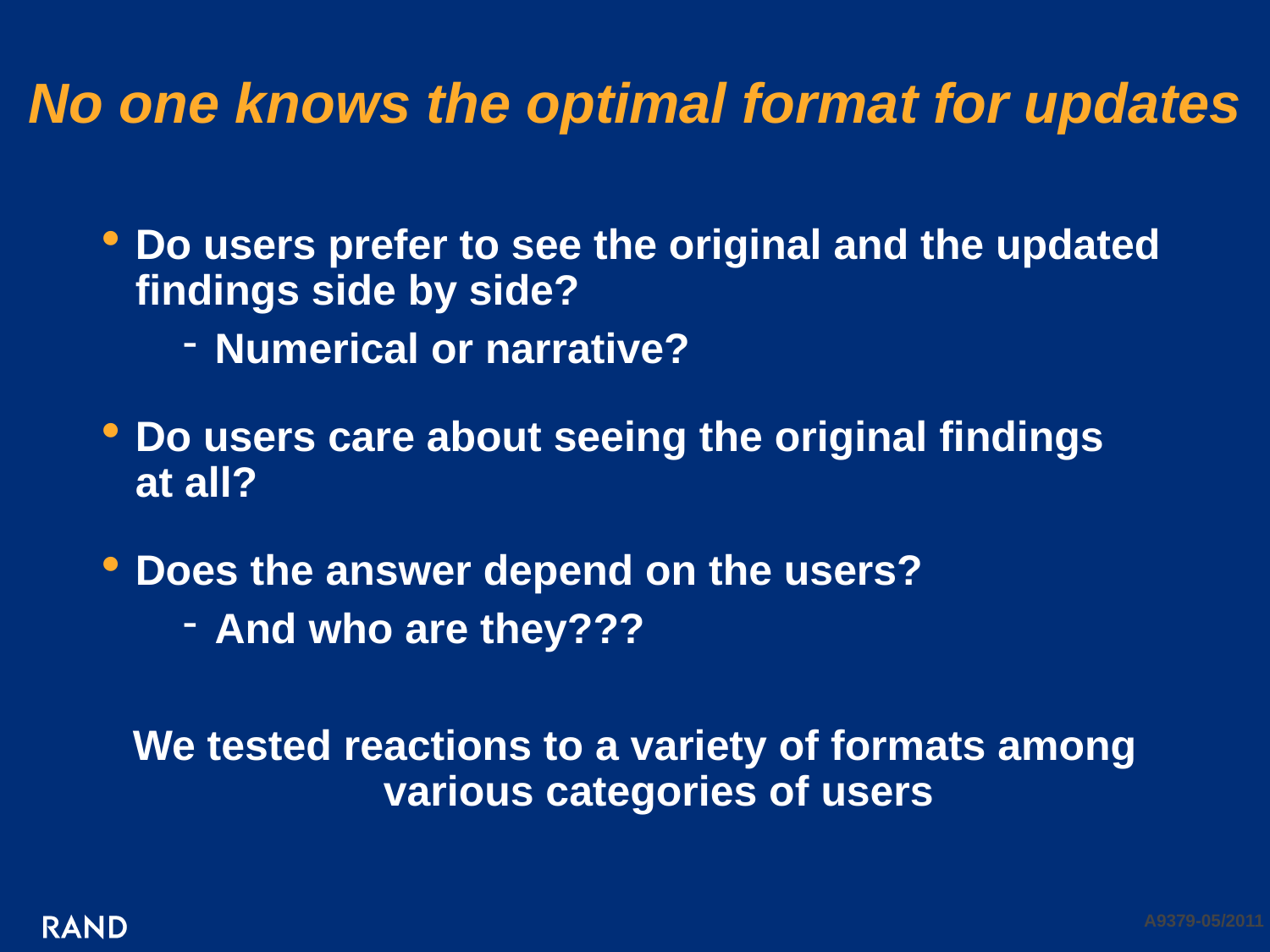

# No one knows the optimal format for updates
Do users prefer to see the original and the updated findings side by side?
Numerical or narrative?
Do users care about seeing the original findings
at all?
Does the answer depend on the users?
And who are they???

We tested reactions to a variety of formats among various categories of users